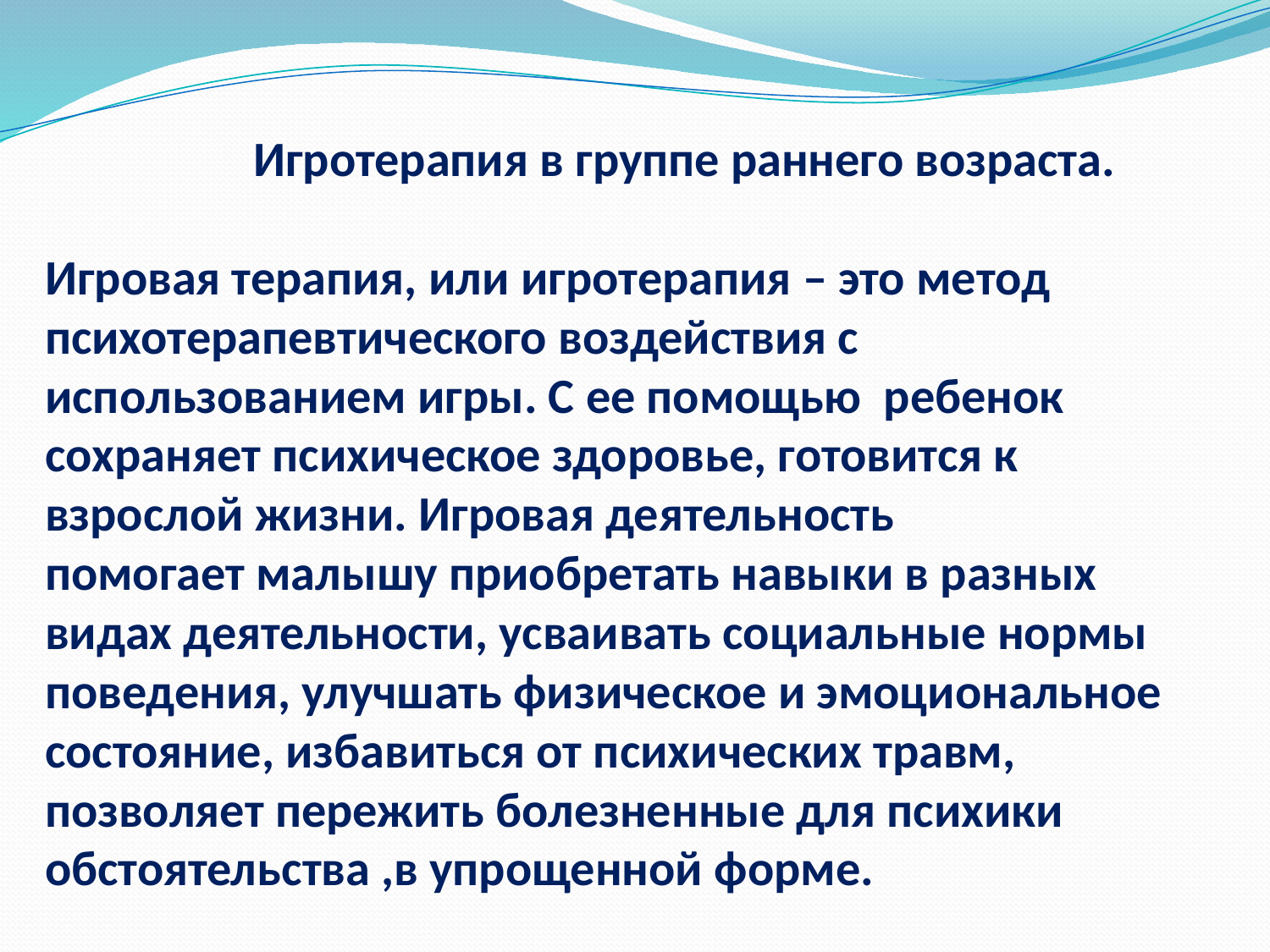

# Игротерапия в группе раннего возраста. Игровая терапия, или игротерапия – это метод психотерапевтического воздействия с использованием игры. С ее помощью  ребенок сохраняет психическое здоровье, готовится к взрослой жизни. Игровая деятельность помогает малышу приобретать навыки в разных видах деятельности, усваивать социальные нормы поведения, улучшать физическое и эмоциональное состояние, избавиться от психических травм, позволяет пережить болезненные для психики обстоятельства ,в упрощенной форме.